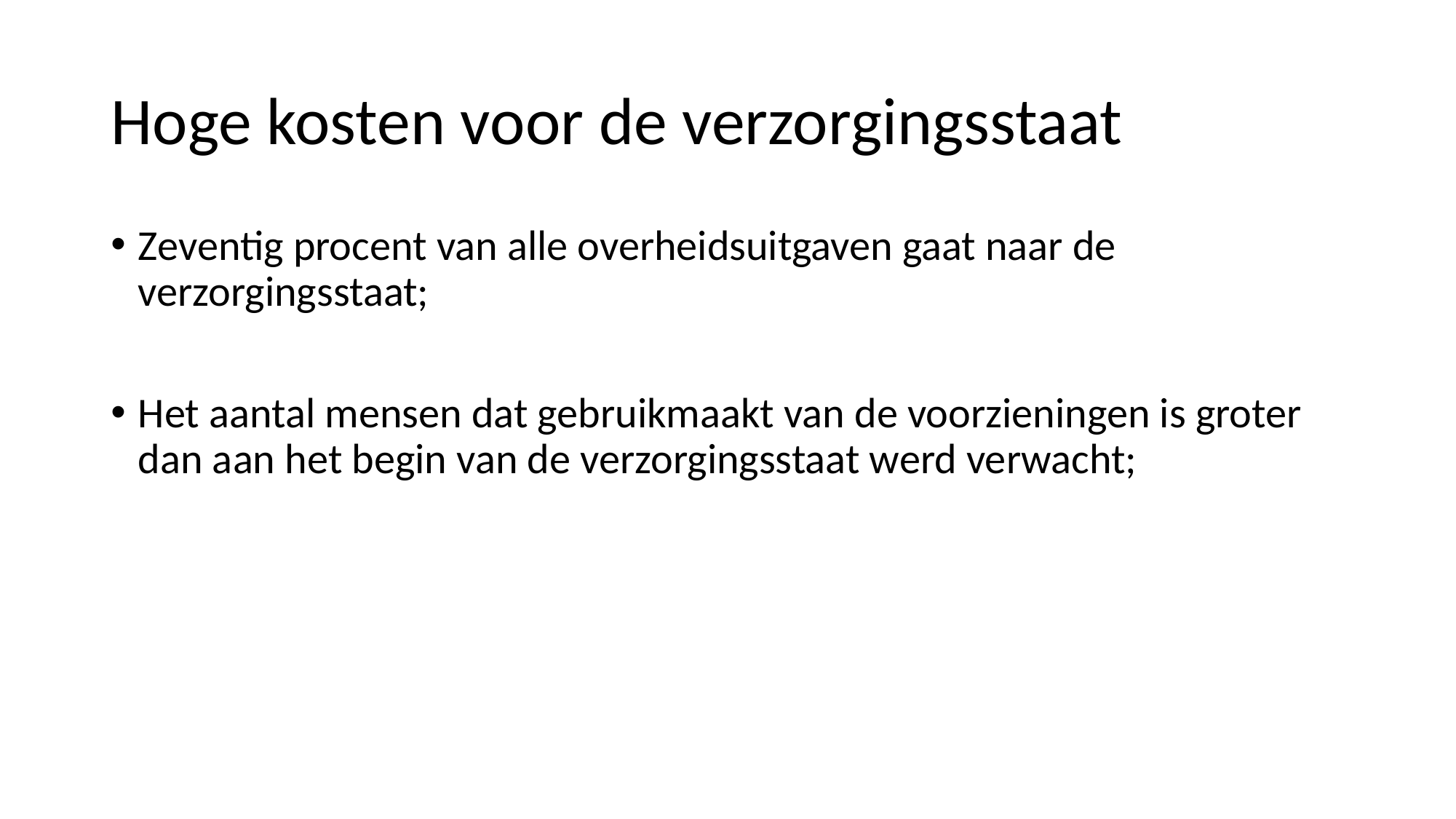

# Hoge kosten voor de verzorgingsstaat
Zeventig procent van alle overheidsuitgaven gaat naar de verzorgingsstaat;

Het aantal mensen dat gebruikmaakt van de voorzieningen is groter dan aan het begin van de verzorgingsstaat werd verwacht;